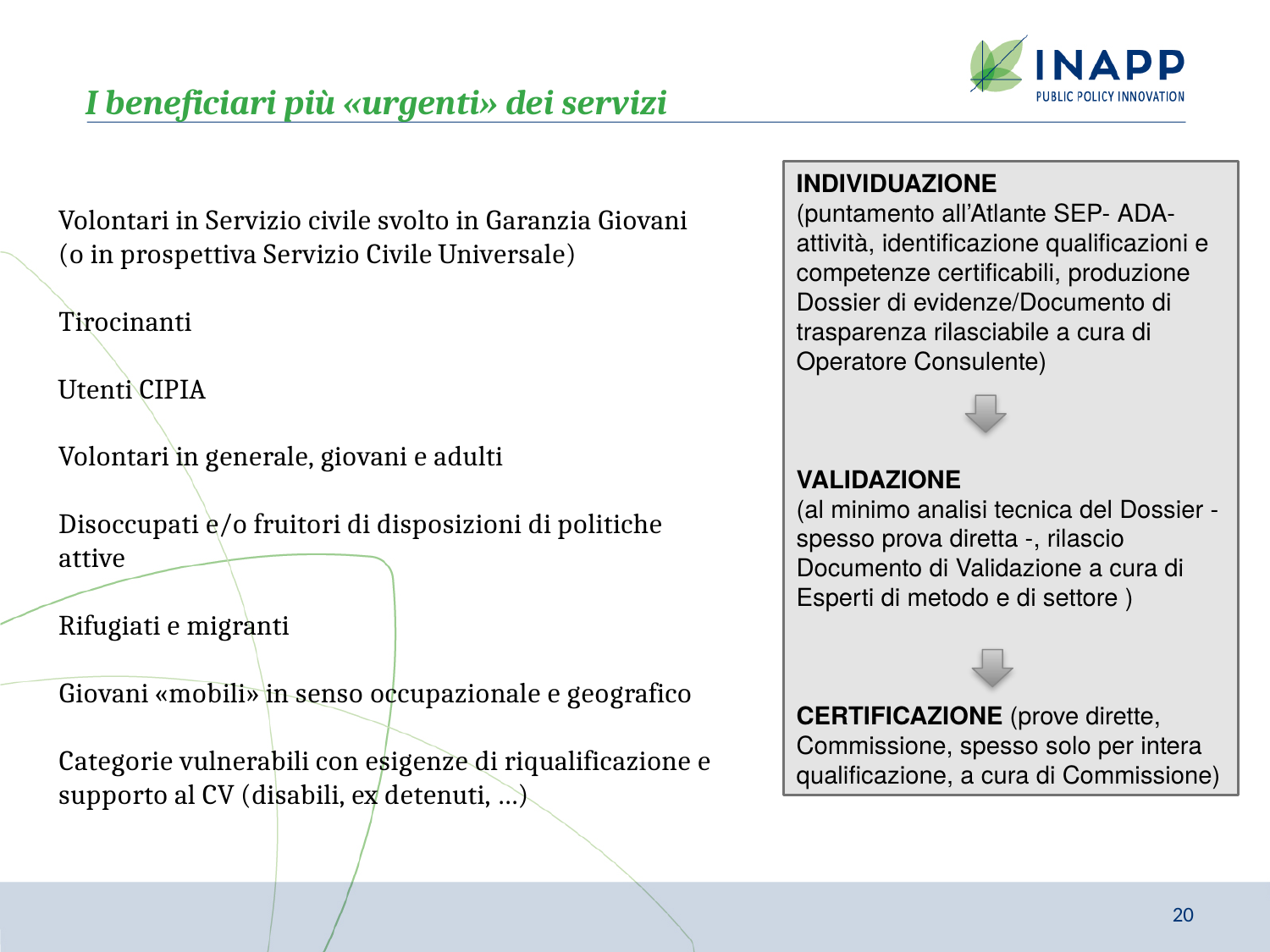

I beneficiari più «urgenti» dei servizi

Volontari in Servizio civile svolto in Garanzia Giovani (o in prospettiva Servizio Civile Universale)

Tirocinanti

Utenti CIPIA

Volontari in generale, giovani e adulti

Disoccupati e/o fruitori di disposizioni di politiche attive

Rifugiati e migranti

Giovani «mobili» in senso occupazionale e geografico

Categorie vulnerabili con esigenze di riqualificazione e supporto al CV (disabili, ex detenuti, …)

INDIVIDUAZIONE
(puntamento all’Atlante SEP- ADA-attività, identificazione qualificazioni e competenze certificabili, produzione Dossier di evidenze/Documento di trasparenza rilasciabile a cura di Operatore Consulente)

VALIDAZIONE
(al minimo analisi tecnica del Dossier - spesso prova diretta -, rilascio Documento di Validazione a cura di Esperti di metodo e di settore )

CERTIFICAZIONE (prove dirette, Commissione, spesso solo per intera qualificazione, a cura di Commissione)

20